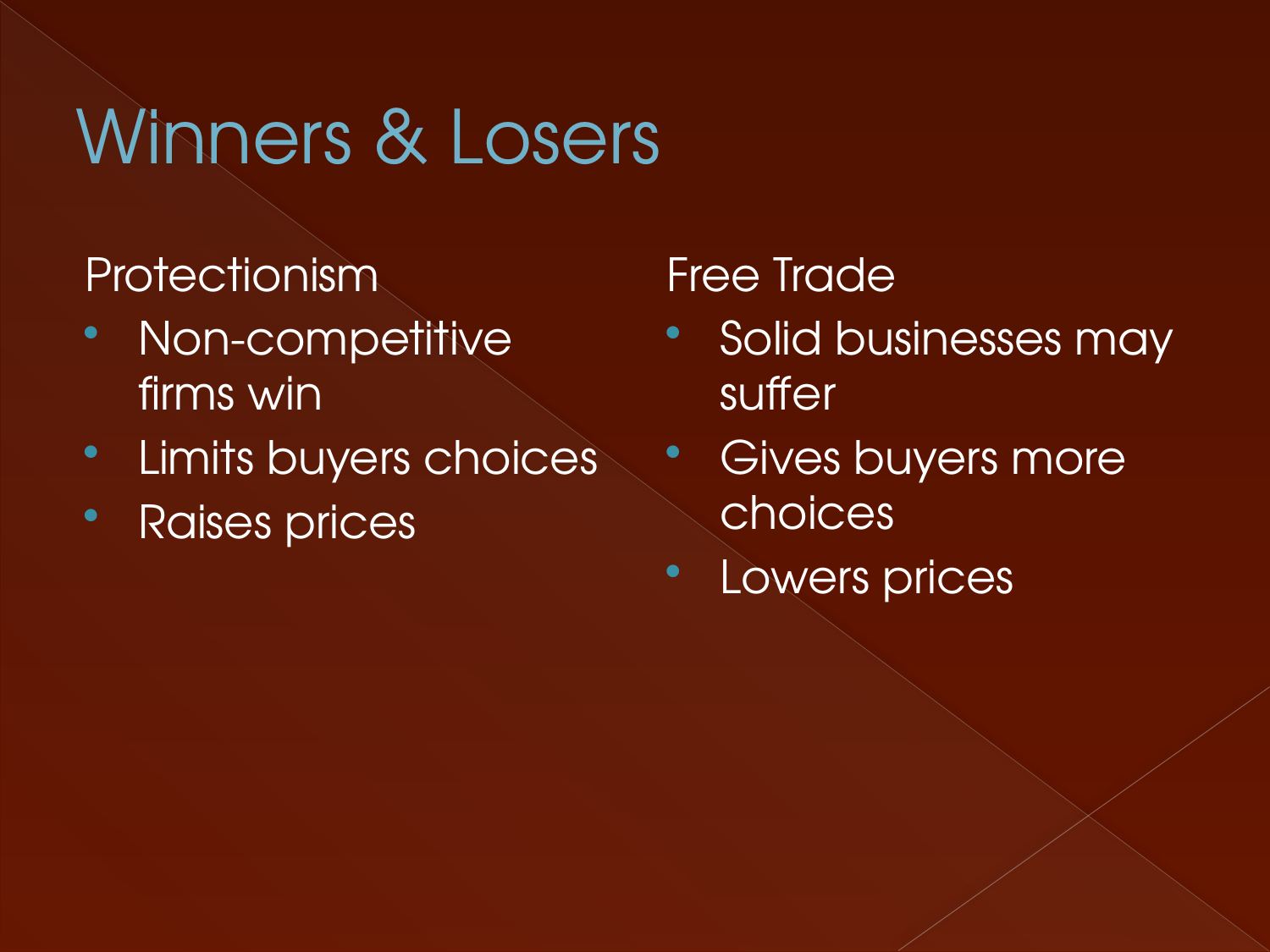

# Winners & Losers
Protectionism
Non-competitive firms win
Limits buyers choices
Raises prices
Free Trade
Solid businesses may suffer
Gives buyers more choices
Lowers prices